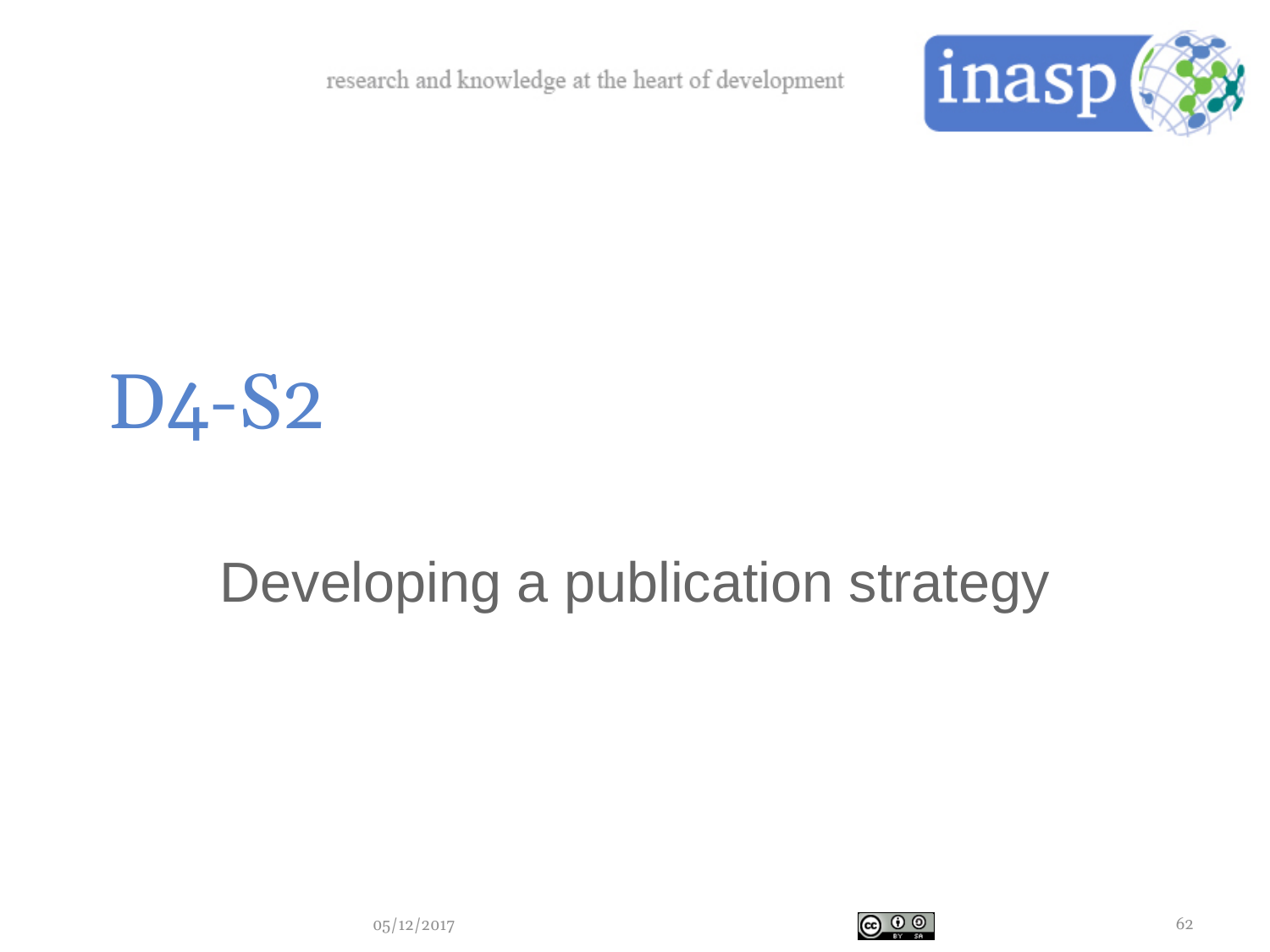

# D4-S2
Developing a publication strategy
05/12/2017

62